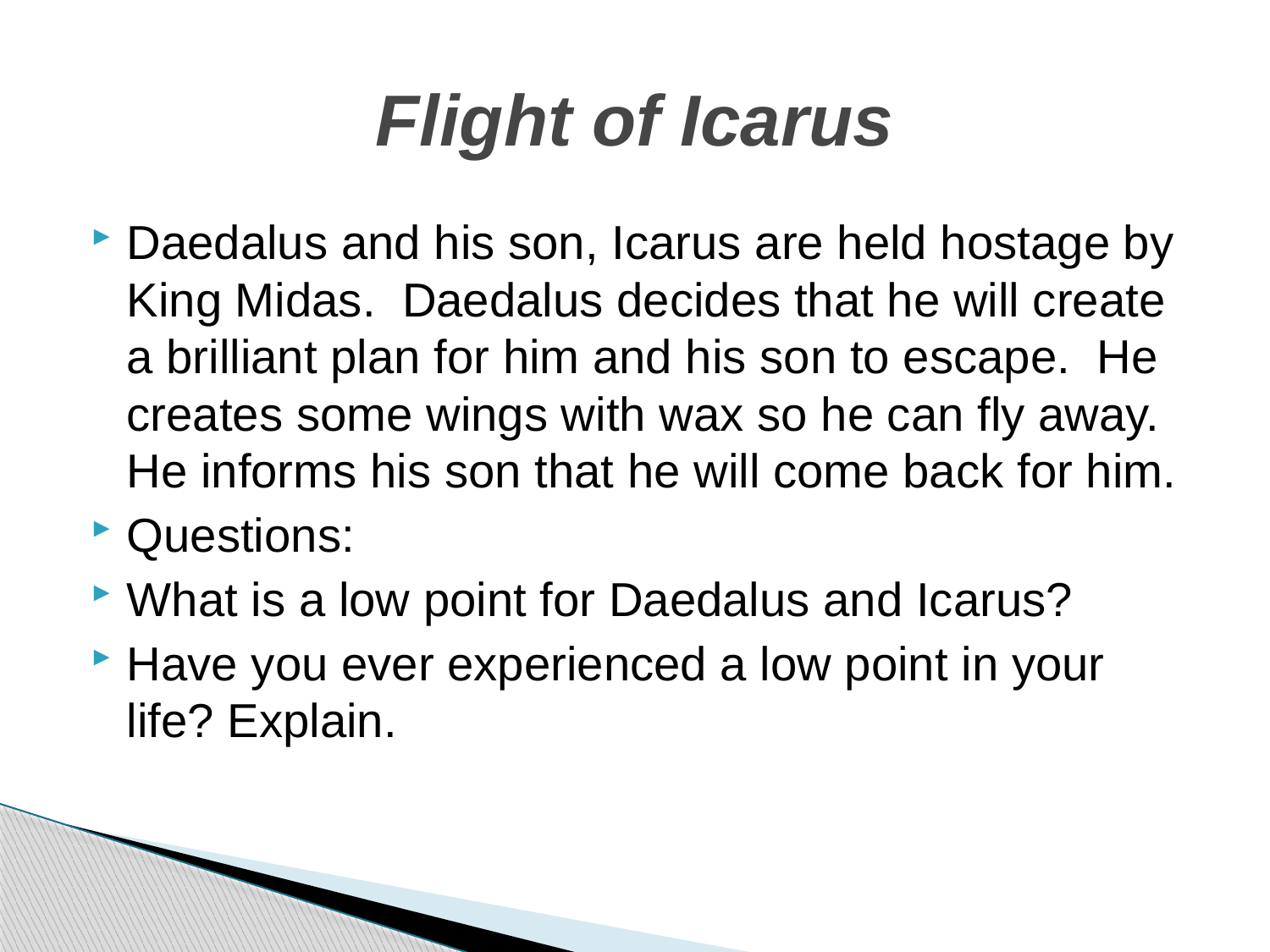

# Flight of Icarus
Daedalus and his son, Icarus are held hostage by King Midas.  Daedalus decides that he will create a brilliant plan for him and his son to escape.  He creates some wings with wax so he can fly away.  He informs his son that he will come back for him.
Questions:
What is a low point for Daedalus and Icarus?
Have you ever experienced a low point in your life? Explain.